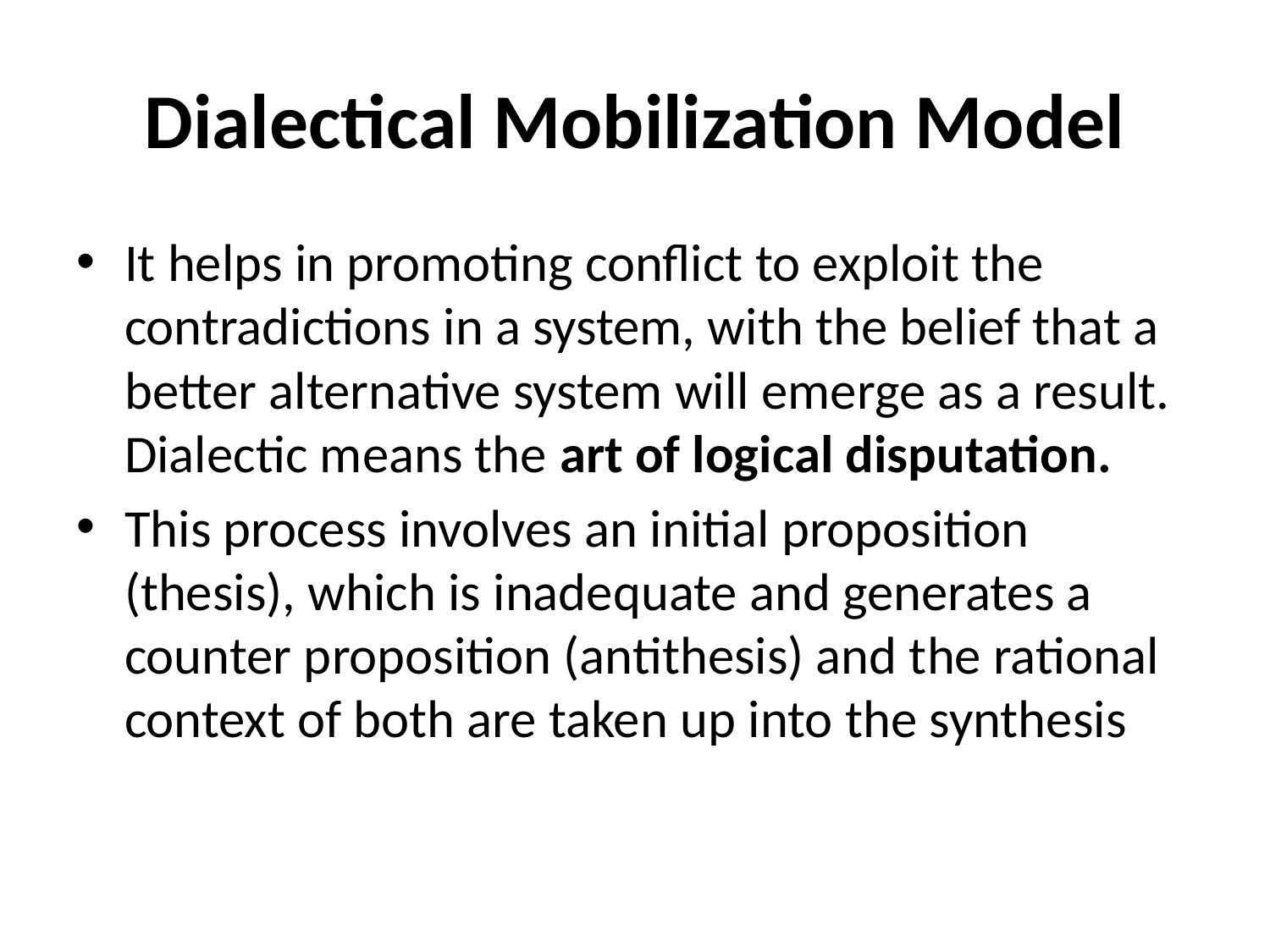

# Dialectical Mobilization Model
It helps in promoting conflict to exploit the contradictions in a system, with the belief that a better alternative system will emerge as a result. Dialectic means the art of logical disputation.
This process involves an initial proposition (thesis), which is inadequate and generates a counter proposition (antithesis) and the rational context of both are taken up into the synthesis